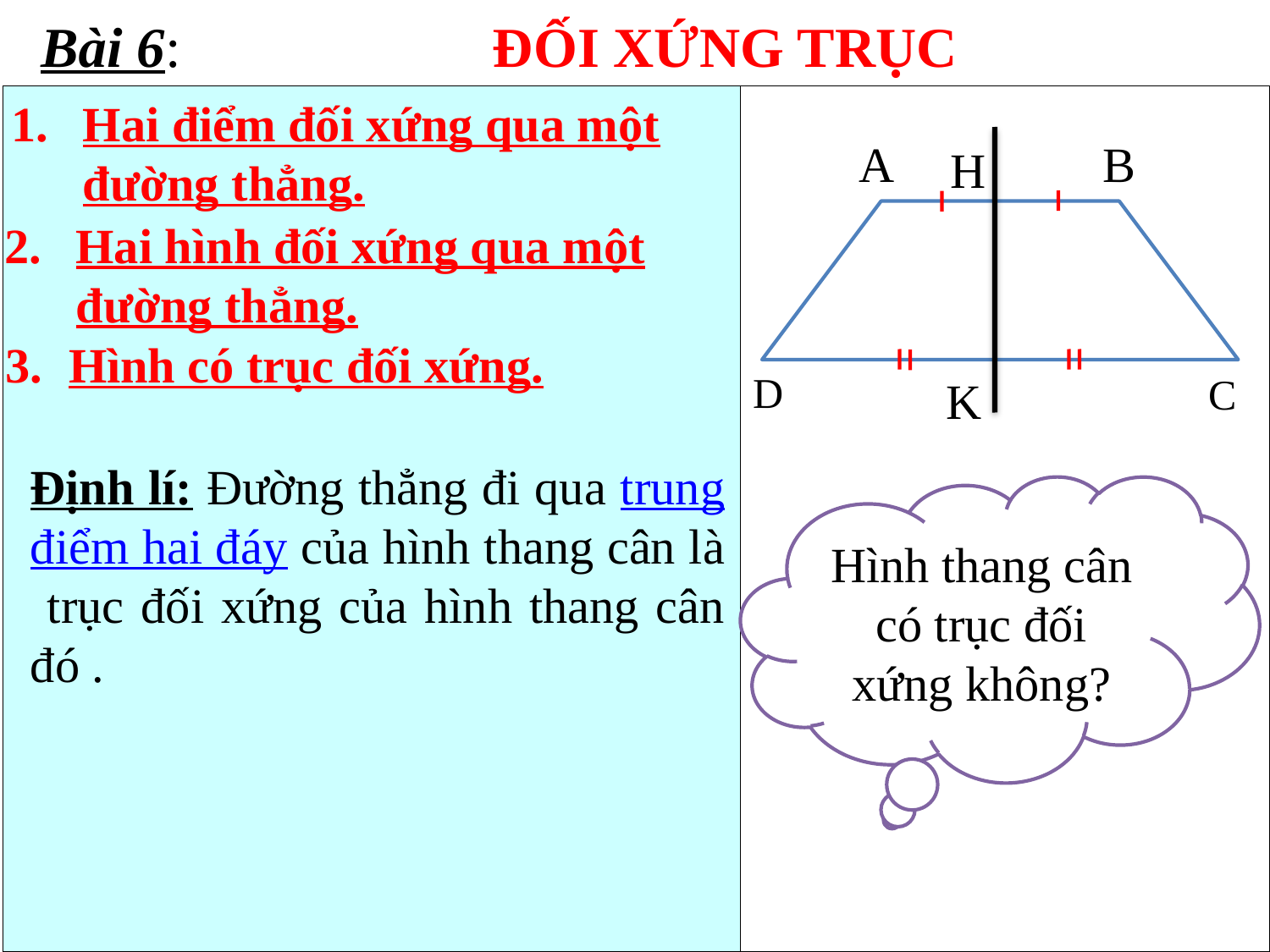

Bài 6:                      ĐỐI XỨNG TRỤC
Hai điểm đối xứng qua một đường thẳng.

A

B
H

Hai hình đối xứng qua một đường thẳng.
Hình có trục đối xứng.

D
C
K
Định lí: Đường thẳng đi qua trung điểm hai đáy của hình thang cân là  trục đối xứng của hình thang cân đó .
Hình thang cân có trục đối xứng không?